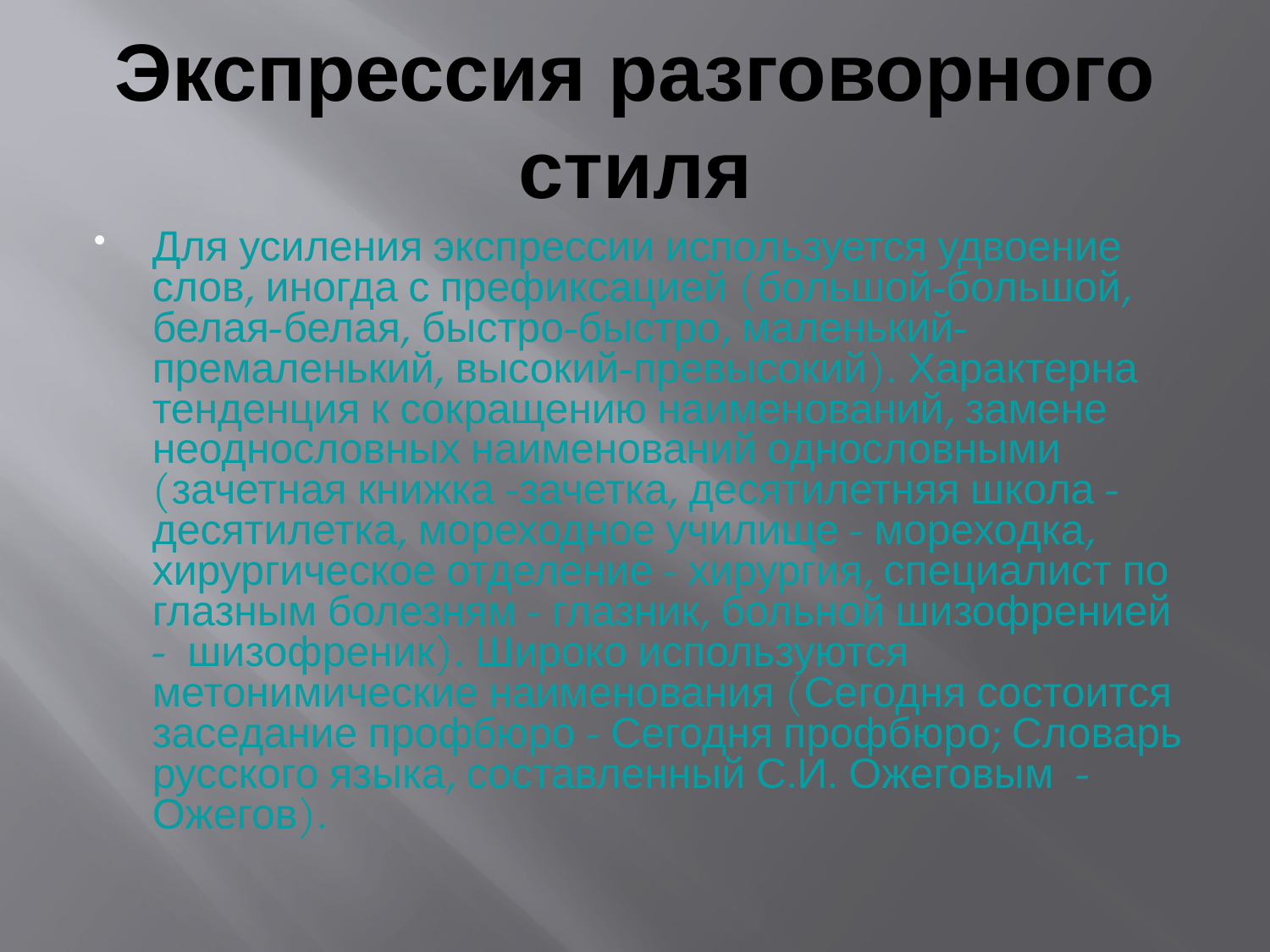

# Экспрессия разговорного стиля
Для усиления экспрессии используется удвоение слов, иногда с префиксацией (большой-большой, белая-белая, быстро-быстро, маленький-премаленький, высокий-превысокий). Характерна тенденция к сокращению наименований, замене неоднословных наименований однословными (зачетная книжка -зачетка, десятилетняя школа - десятилетка, мореходное училище - мореходка, хирургическое отделение - хирургия, специалист по глазным болезням - глазник, больной шизофренией -  шизофреник). Широко используются метонимические наименования (Сегодня состоится заседание профбюро - Сегодня профбюро; Словарь русского языка, составленный С.И. Ожеговым  - Ожегов).